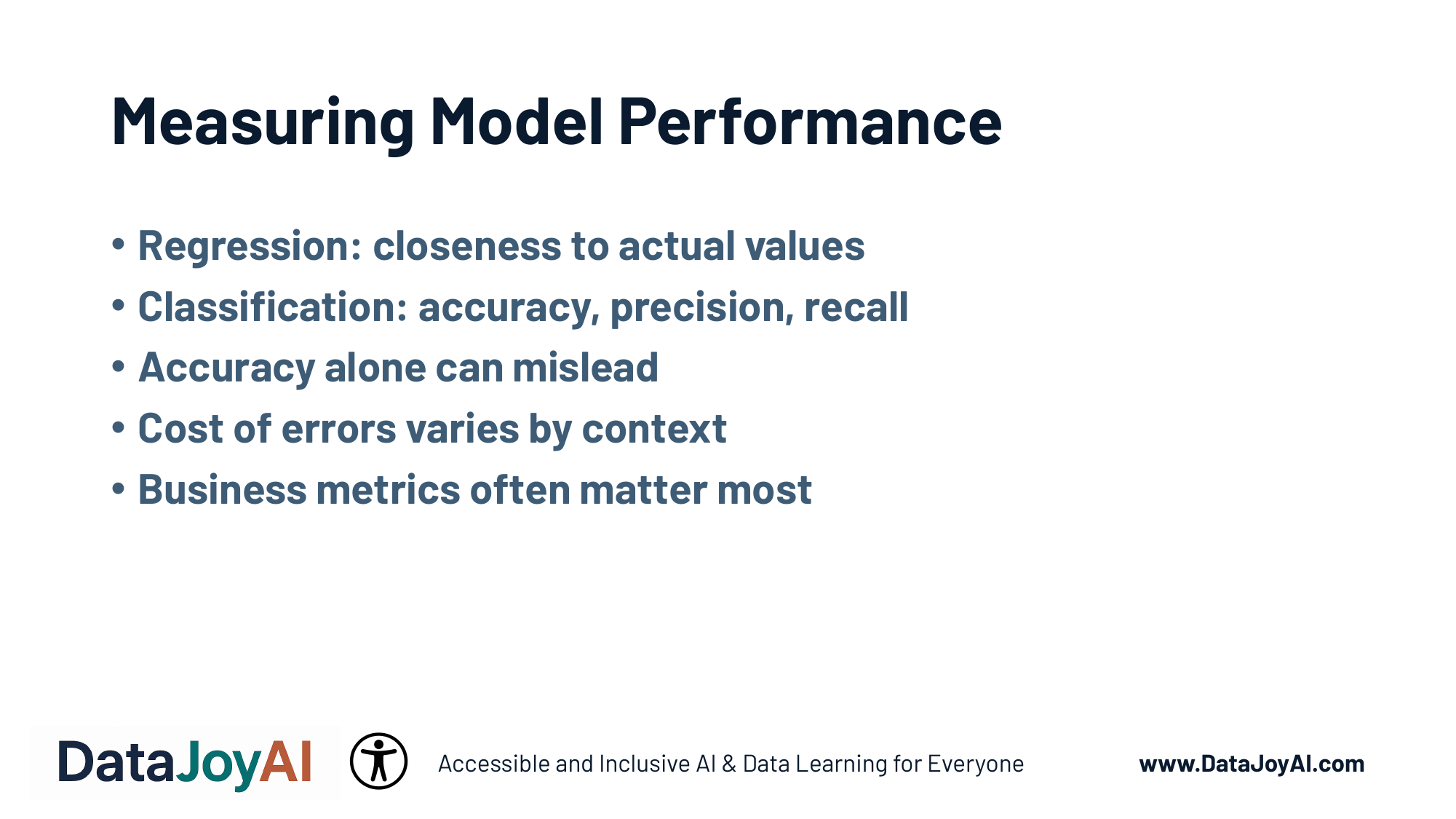

# Measuring Model Performance
Regression: closeness to actual values
Classification: accuracy, precision, recall
Accuracy alone can mislead
Cost of errors varies by context
Business metrics often matter most